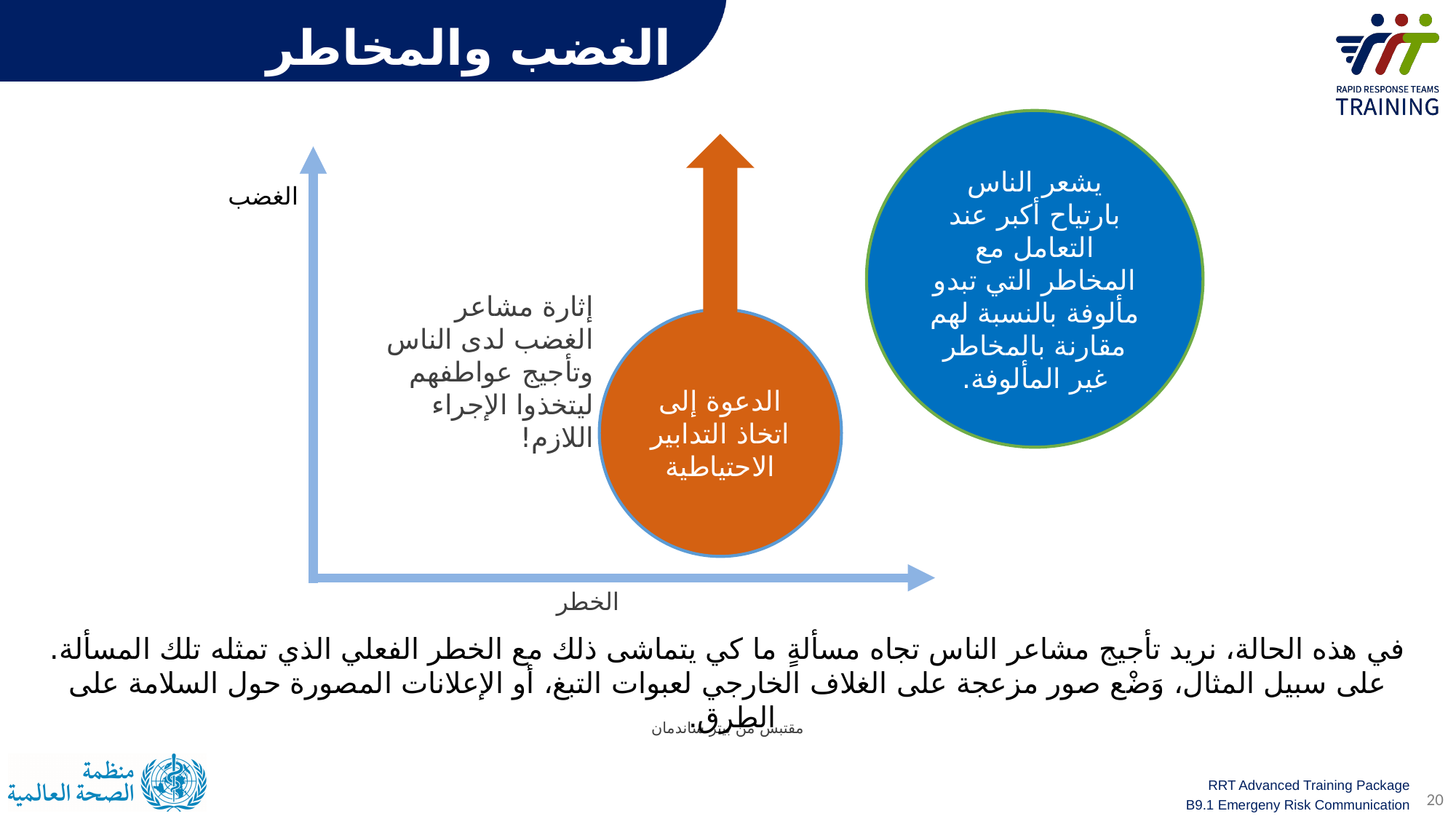

الغضب والمخاطر

يشعر الناس بارتياح أكبر عند التعامل مع المخاطر التي تبدو مألوفة بالنسبة لهم مقارنة بالمخاطر غير المألوفة.

الغضب

إثارة مشاعر الغضب لدى الناس وتأجيج عواطفهم ليتخذوا الإجراء اللازم!

الدعوة إلى اتخاذ التدابير الاحتياطية

الخطر
في هذه الحالة، نريد تأجيج مشاعر الناس تجاه مسألةٍ ما كي يتماشى ذلك مع الخطر الفعلي الذي تمثله تلك المسألة. على سبيل المثال، وَضْع صور مزعجة على الغلاف الخارجي لعبوات التبغ، أو الإعلانات المصورة حول السلامة على الطرق.
مقتبس من بيتر ساندمان